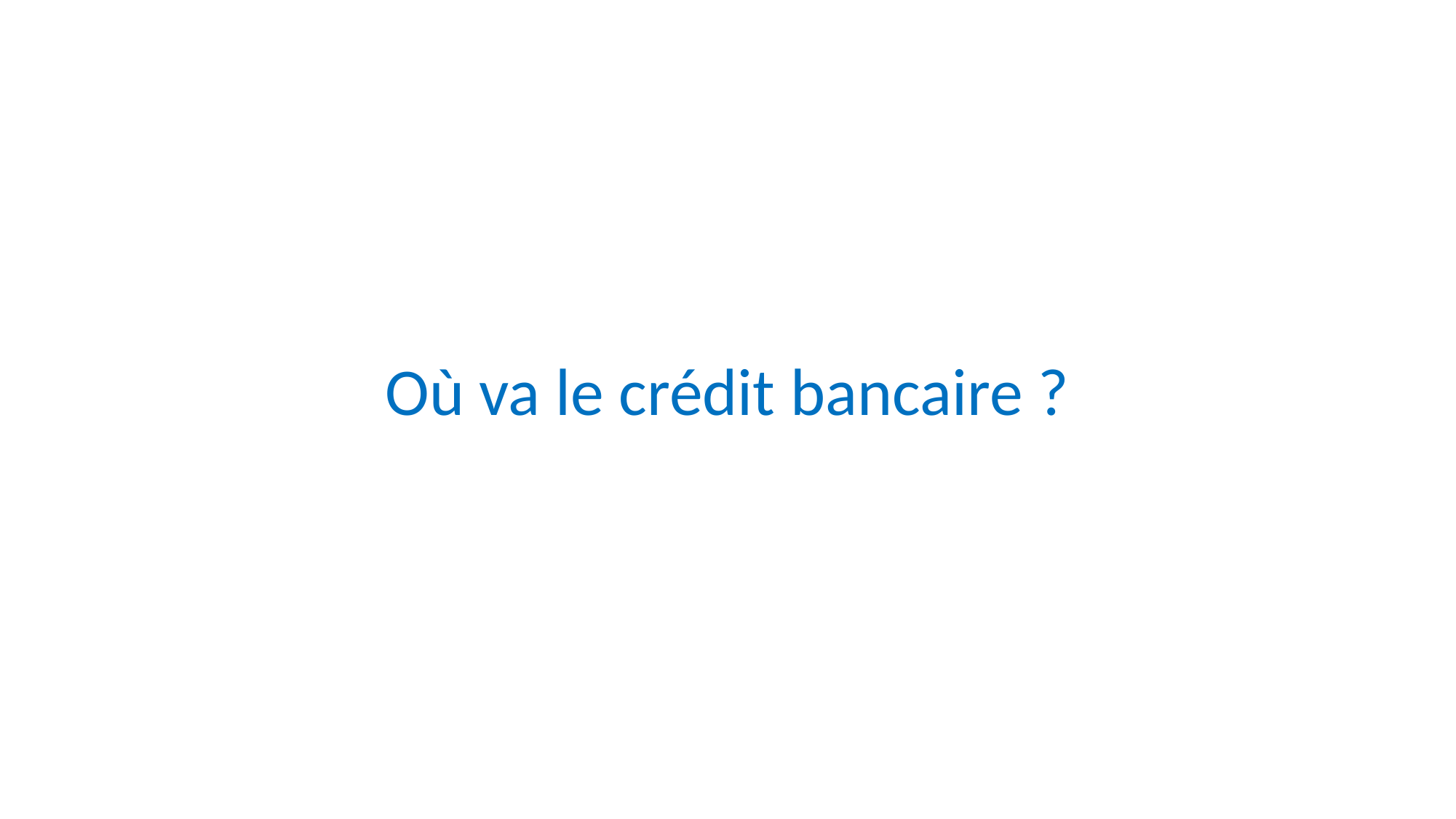

# Où va le crédit bancaire ?